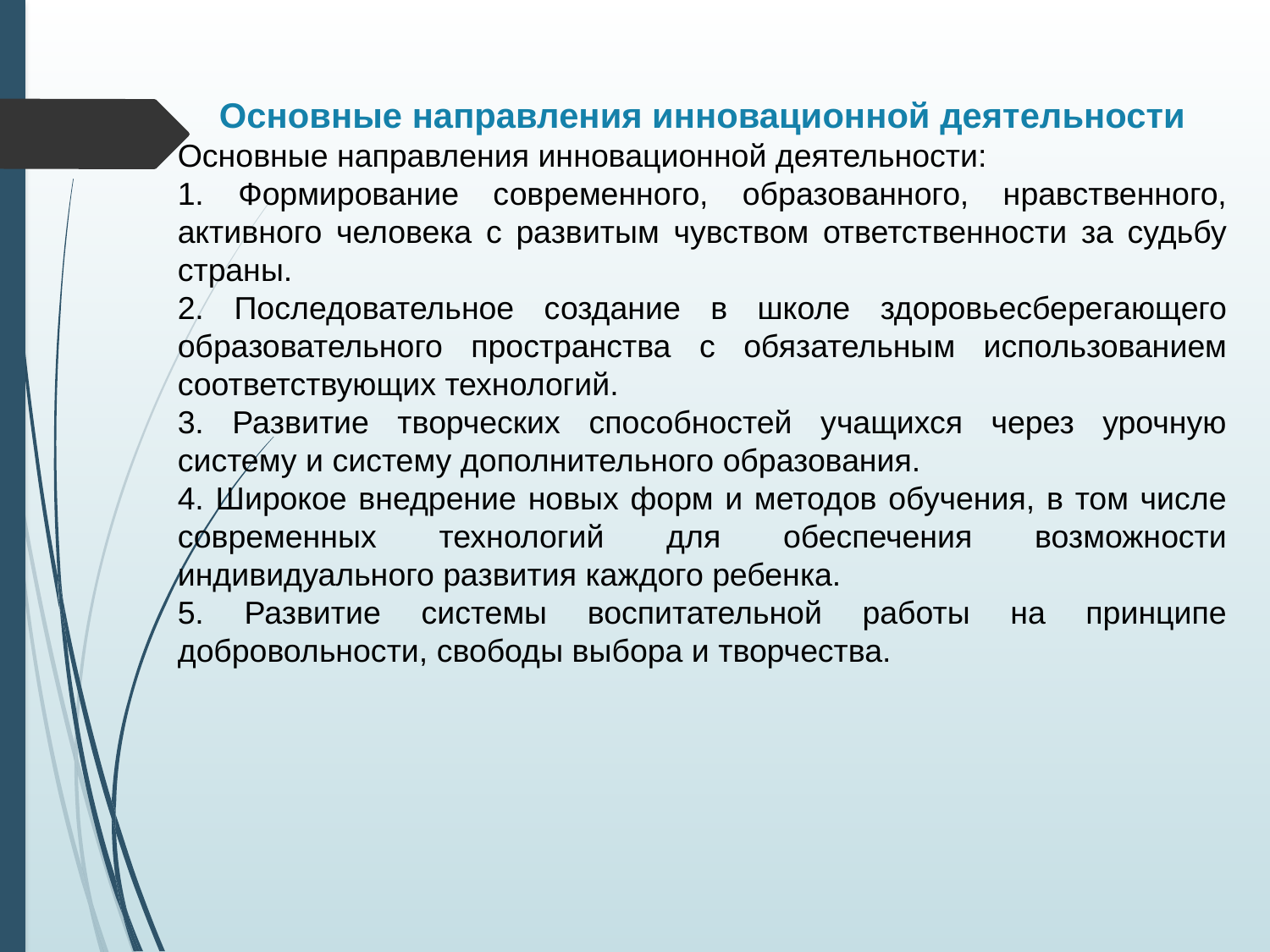

Основные направления инновационной деятельности
Основные направления инновационной деятельности:
1. Формирование современного, образованного, нравственного, активного человека с развитым чувством ответственности за судьбу страны.
2. Последовательное создание в школе здоровьесберегающего образовательного пространства с обязательным использованием соответствующих технологий.
3. Развитие творческих способностей учащихся через урочную систему и систему дополнительного образования.
4. Широкое внедрение новых форм и методов обучения, в том числе современных технологий для обеспечения возможности индивидуального развития каждого ребенка.
5. Развитие системы воспитательной работы на принципе добровольности, свободы выбора и творчества.